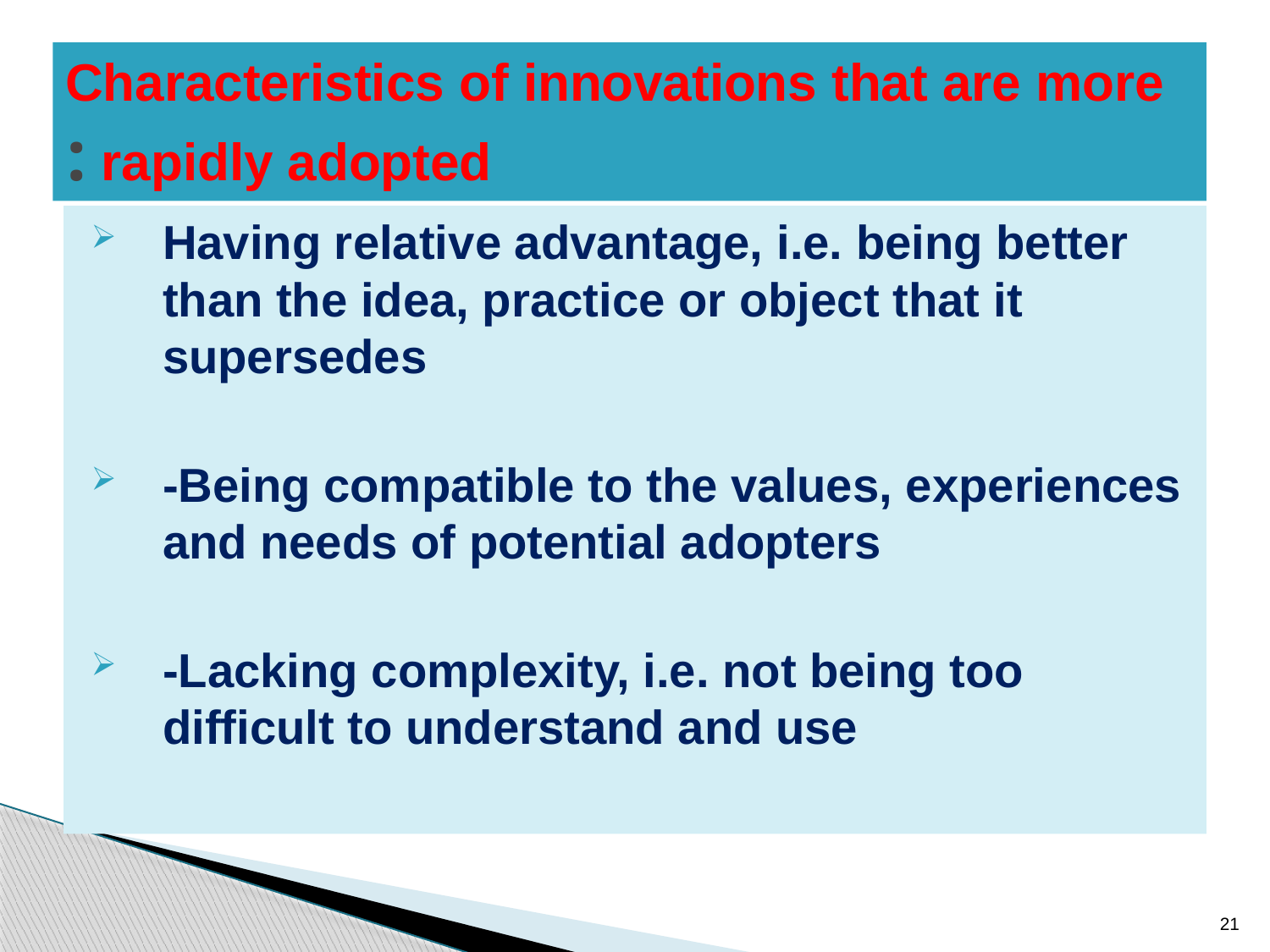

# Characteristics of innovations that are more rapidly adopted :
Having relative advantage, i.e. being better than the idea, practice or object that it supersedes

-Being compatible to the values, experiences and needs of potential adopters

-Lacking complexity, i.e. not being too difficult to understand and use
21